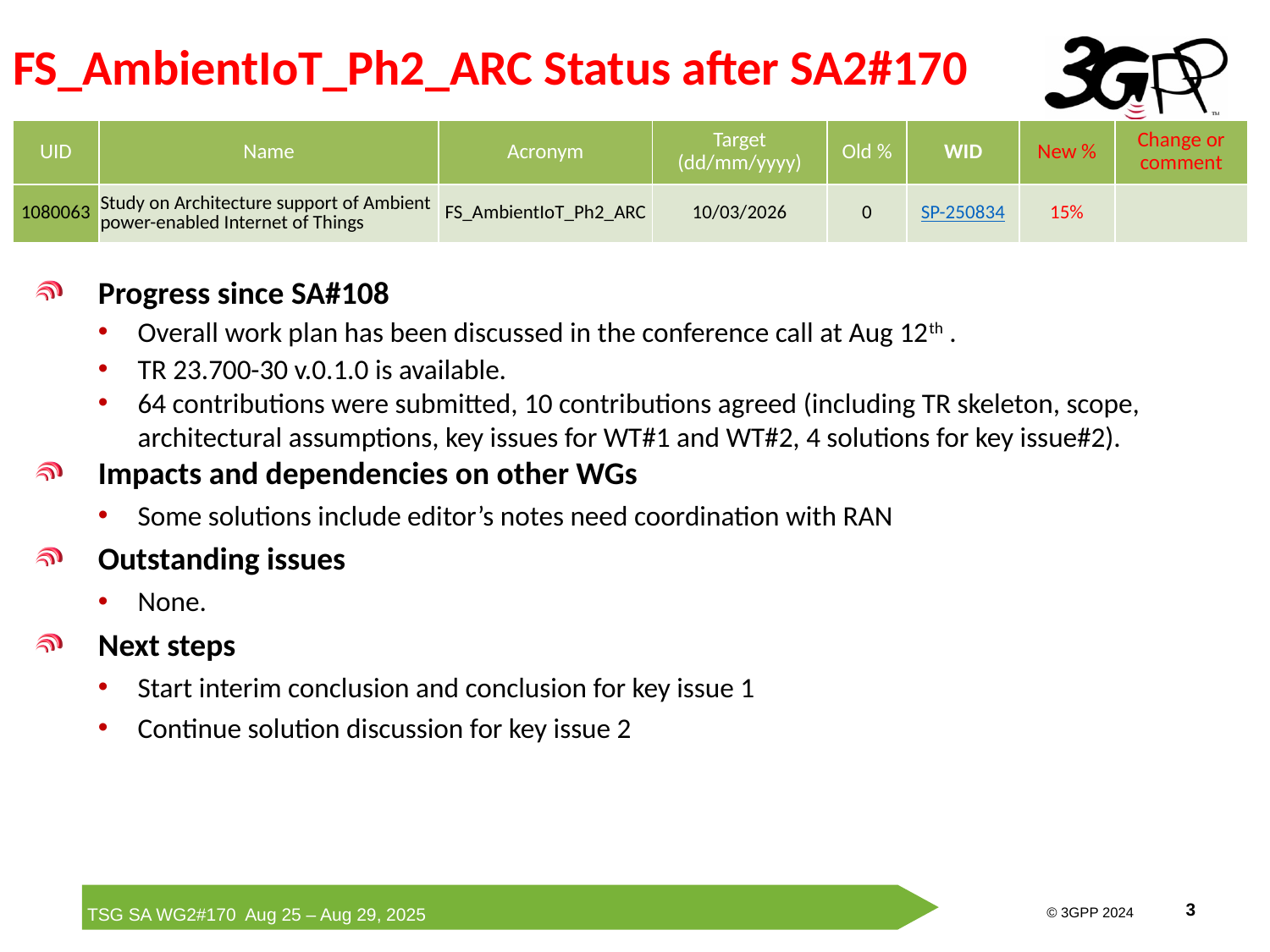

# FS_AmbientIoT_Ph2_ARC Status after SA2#170
| UID | Name | Acronym | Target (dd/mm/yyyy) | Old % | WID | New % | Change or comment |
| --- | --- | --- | --- | --- | --- | --- | --- |
| 1080063 | Study on Architecture support of Ambient power-enabled Internet of Things | FS\_AmbientIoT\_Ph2\_ARC | 10/03/2026 | 0 | SP-250834 | 15% |  |
Progress since SA#108
Overall work plan has been discussed in the conference call at Aug 12th .
TR 23.700-30 v.0.1.0 is available.
64 contributions were submitted, 10 contributions agreed (including TR skeleton, scope, architectural assumptions, key issues for WT#1 and WT#2, 4 solutions for key issue#2).
Impacts and dependencies on other WGs
Some solutions include editor’s notes need coordination with RAN
Outstanding issues
None.
Next steps
Start interim conclusion and conclusion for key issue 1
Continue solution discussion for key issue 2